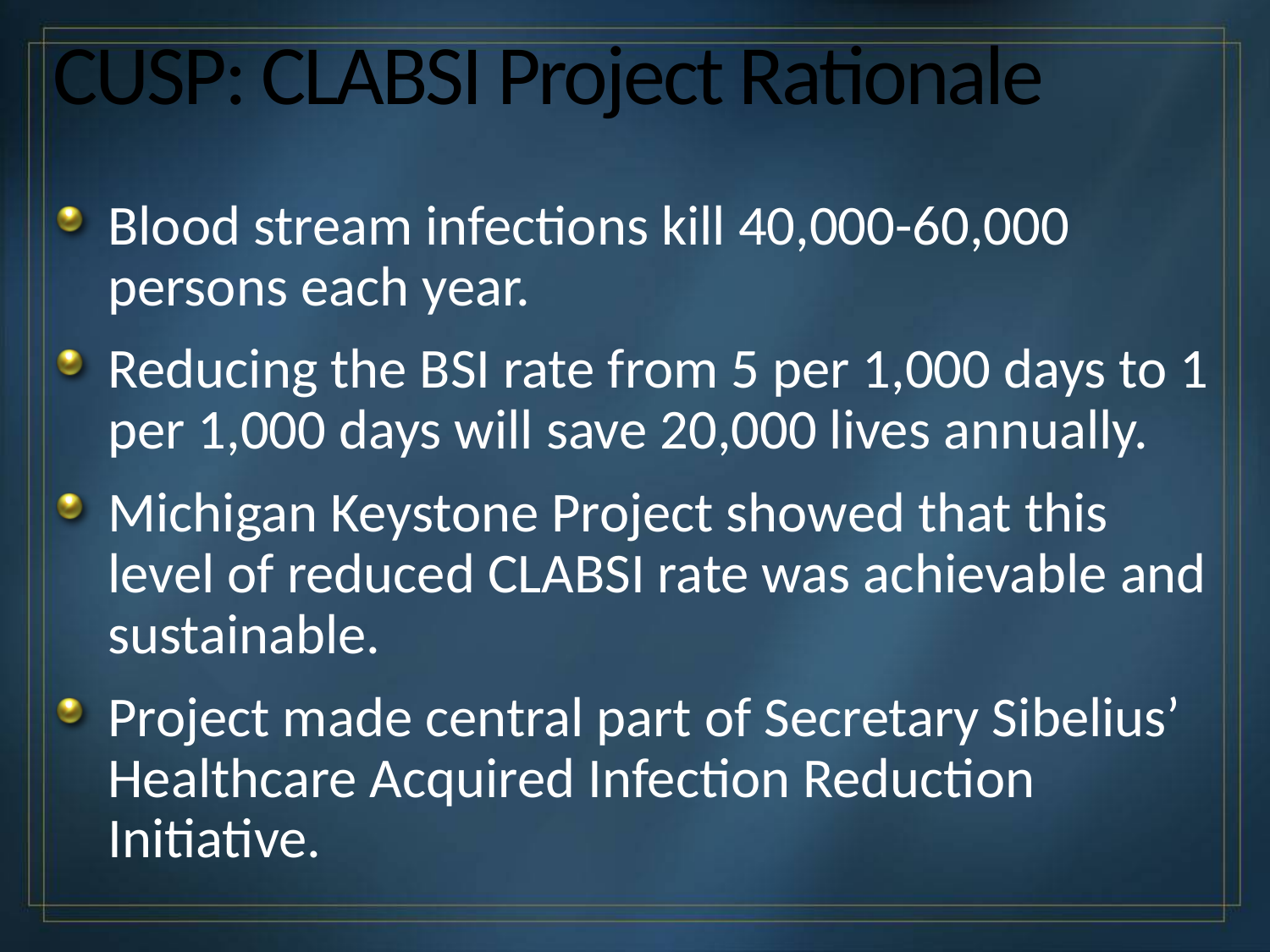

# CUSP: CLABSI Project Rationale
Blood stream infections kill 40,000-60,000 persons each year.
Reducing the BSI rate from 5 per 1,000 days to 1 per 1,000 days will save 20,000 lives annually.
Michigan Keystone Project showed that this level of reduced CLABSI rate was achievable and sustainable.
Project made central part of Secretary Sibelius’ Healthcare Acquired Infection Reduction Initiative.